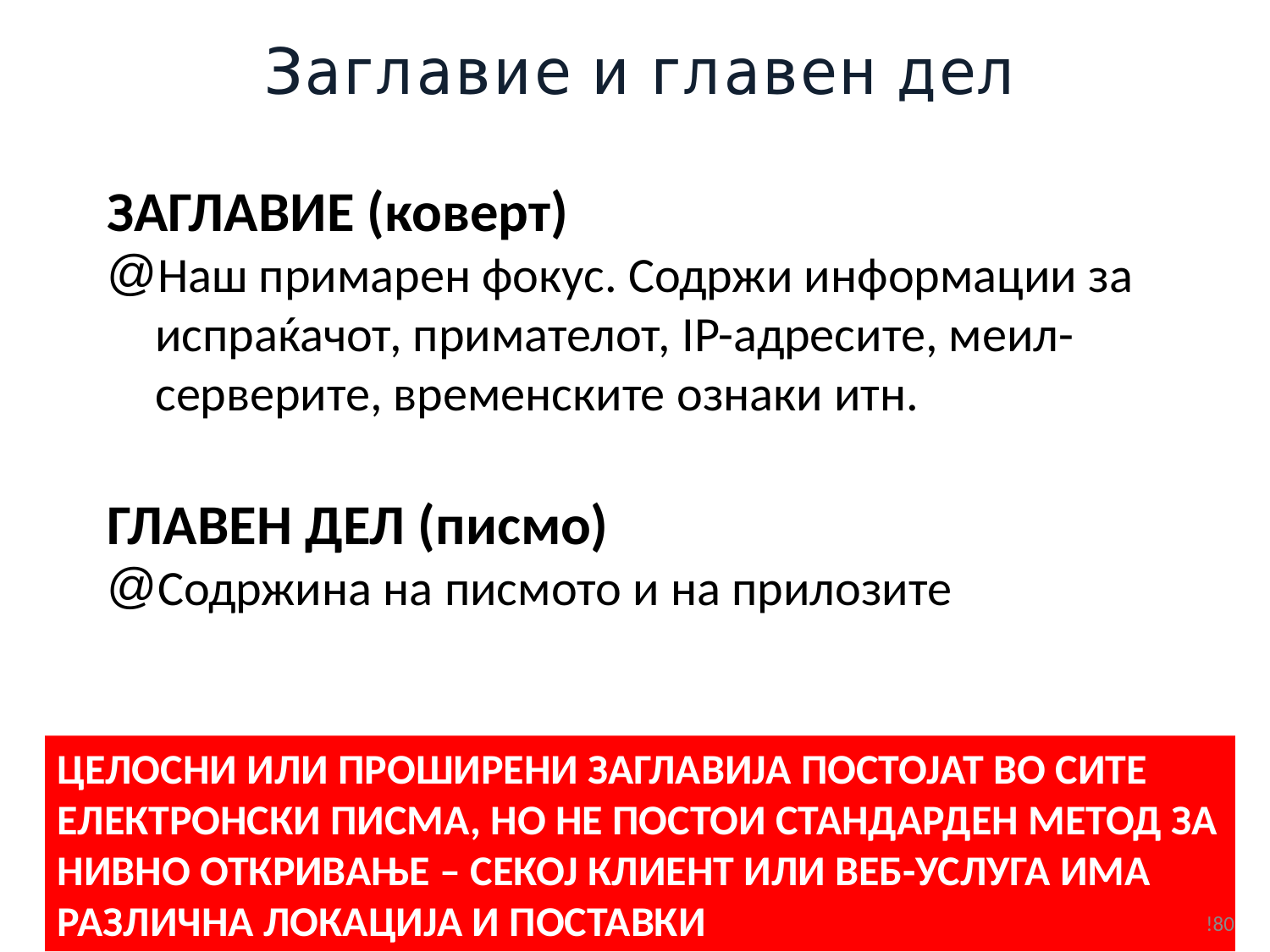

Заглавие и главен дел
ЗАГЛАВИЕ (коверт)
Наш примарен фокус. Содржи информации за испраќачот, примателот, IP-адресите, меил-серверите, временските ознаки итн.

ГЛАВЕН ДЕЛ (писмо)
Содржина на писмото и на прилозите
ЦЕЛОСНИ ИЛИ ПРОШИРЕНИ ЗАГЛАВИЈА ПОСТОЈАТ ВО СИТЕ ЕЛЕКТРОНСКИ ПИСМА, НО НЕ ПОСТОИ СТАНДАРДЕН МЕТОД ЗА НИВНО ОТКРИВАЊЕ – СЕКОЈ КЛИЕНТ ИЛИ ВЕБ-УСЛУГА ИМА РАЗЛИЧНА ЛОКАЦИЈА И ПОСТАВКИ
!80